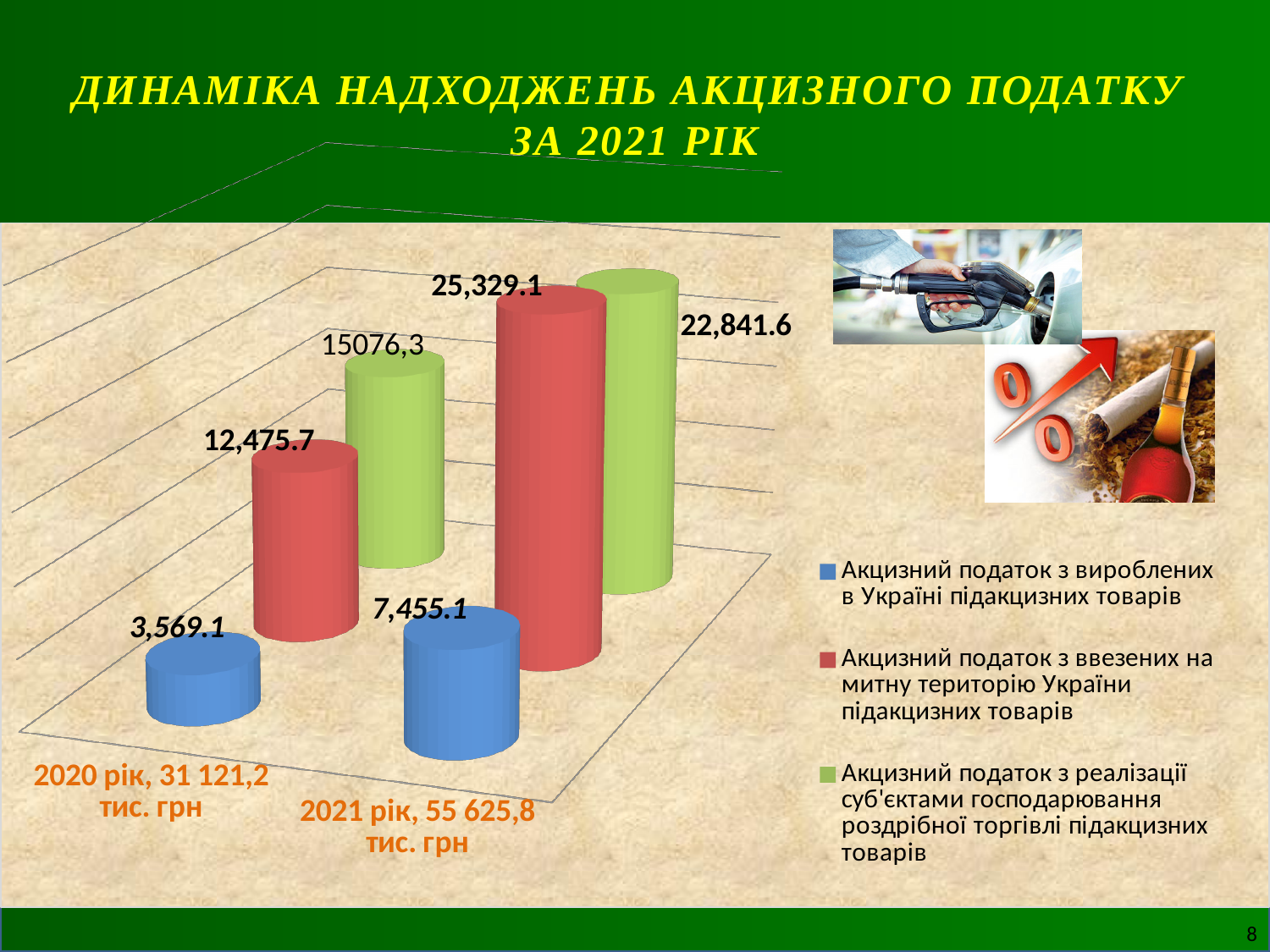

# Динаміка надходжень акцизного податку за 2021 рік

[unsupported chart]

[unsupported chart]

8